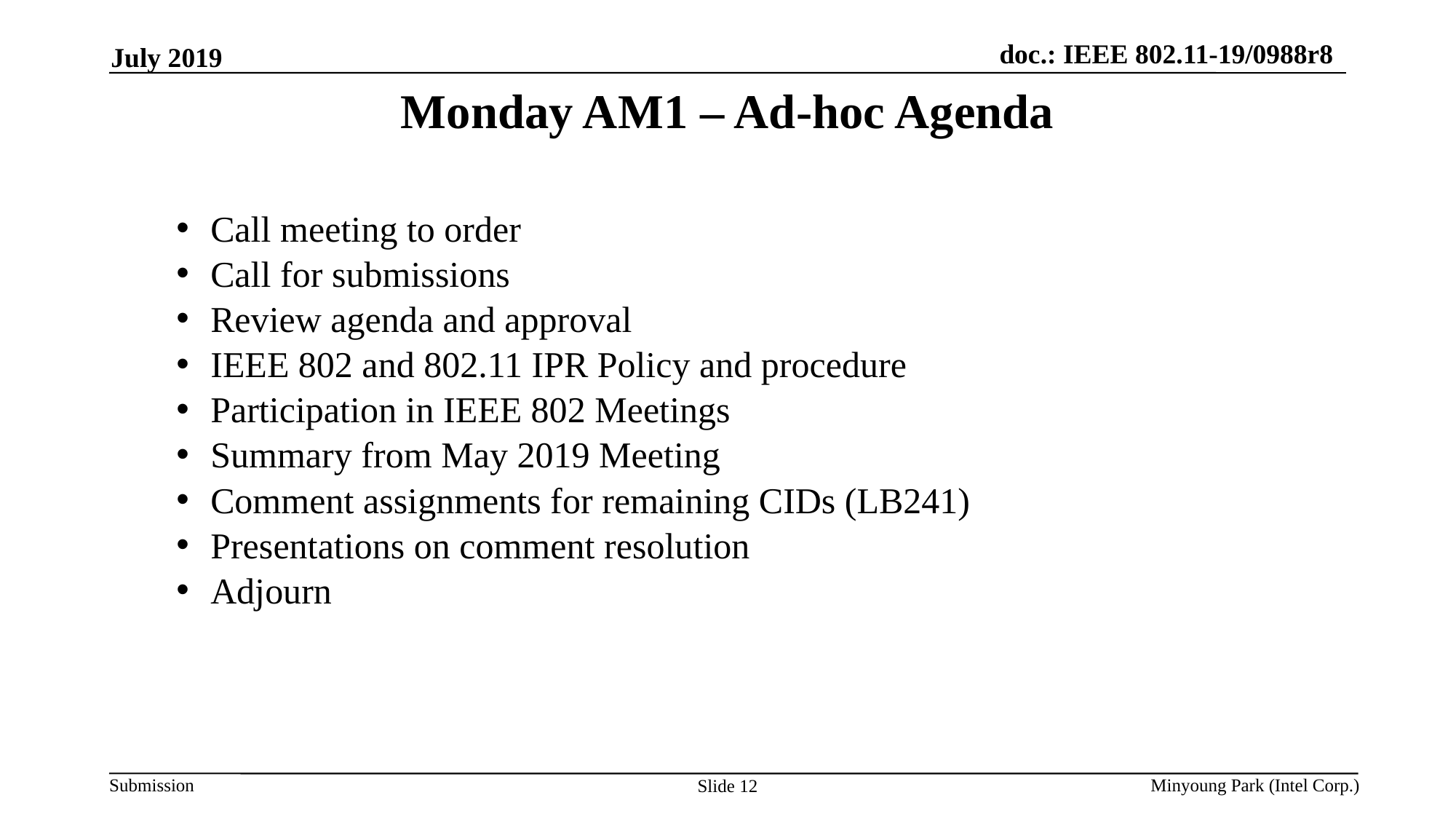

July 2019
# Monday AM1 – Ad-hoc Agenda
Call meeting to order
Call for submissions
Review agenda and approval
IEEE 802 and 802.11 IPR Policy and procedure
Participation in IEEE 802 Meetings
Summary from May 2019 Meeting
Comment assignments for remaining CIDs (LB241)
Presentations on comment resolution
Adjourn

Minyoung Park (Intel Corp.)
Slide 12